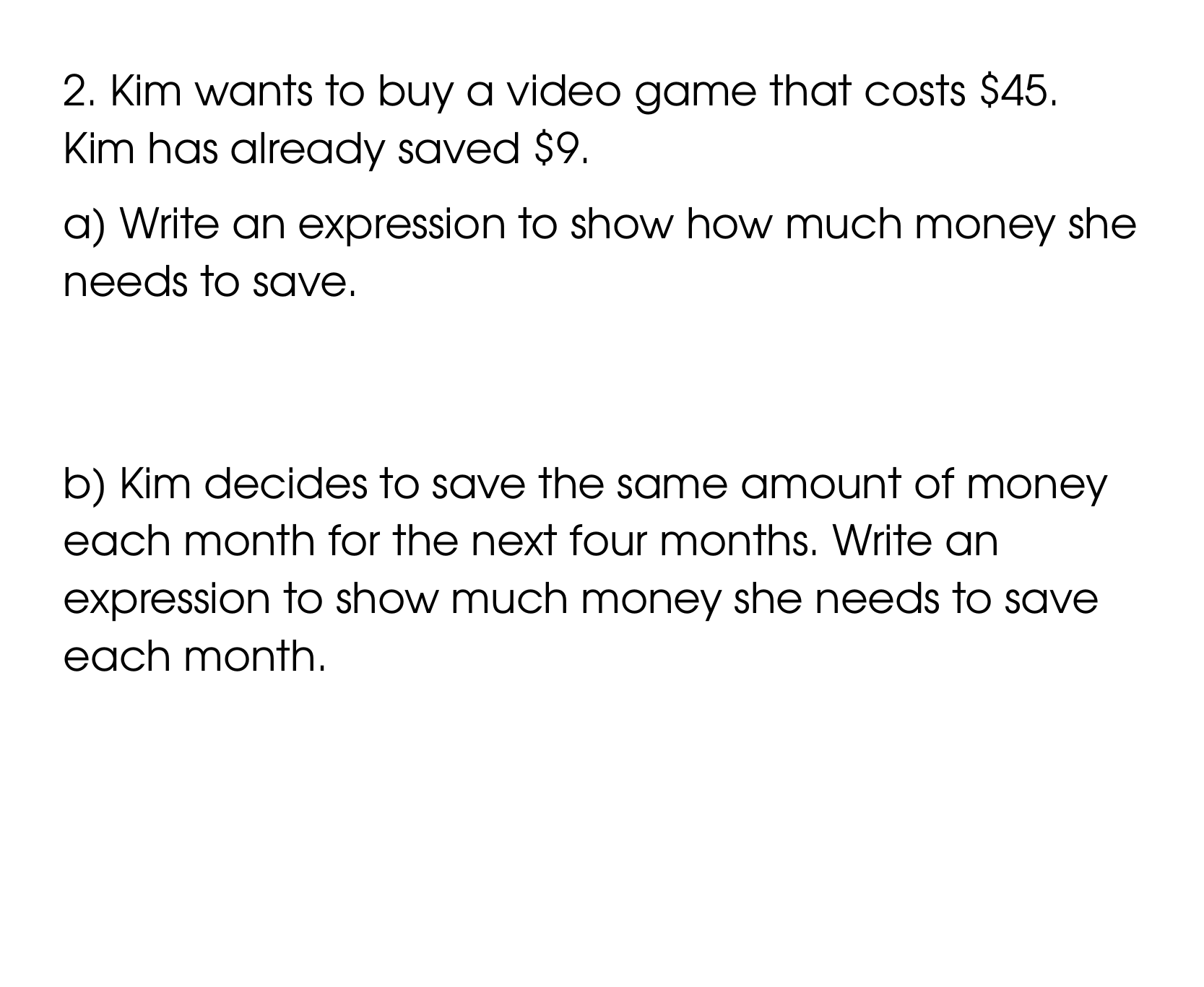

2. Kim wants to buy a video game that costs $45. Kim has already saved $9.
a) Write an expression to show how much money she needs to save.
b) Kim decides to save the same amount of money each month for the next four months. Write an expression to show much money she needs to save each month.